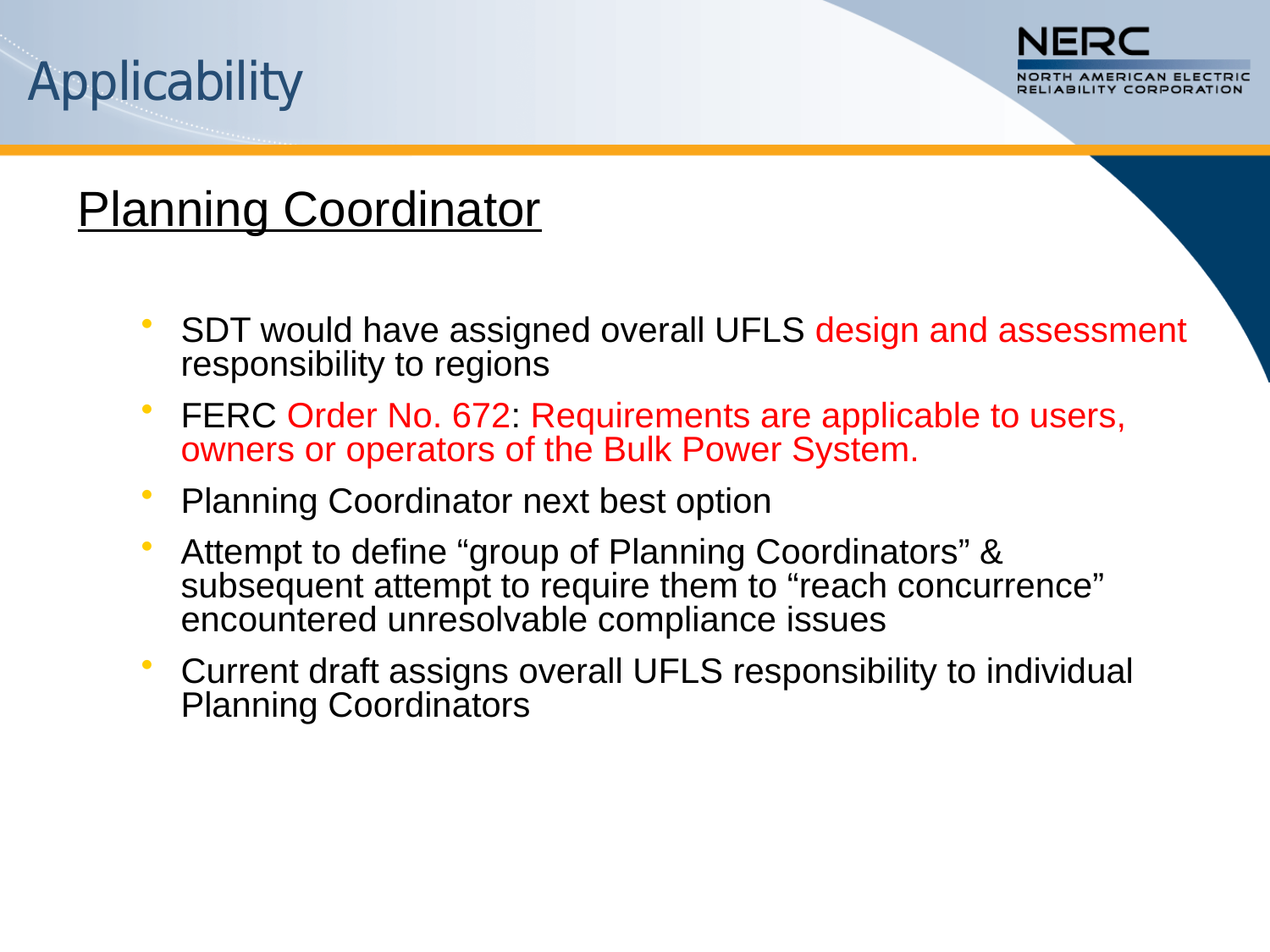

# Applicability
Planning Coordinator

SDT would have assigned overall UFLS design and assessment responsibility to regions
FERC Order No. 672: Requirements are applicable to users, owners or operators of the Bulk Power System.
Planning Coordinator next best option
Attempt to define “group of Planning Coordinators” & subsequent attempt to require them to “reach concurrence” encountered unresolvable compliance issues
Current draft assigns overall UFLS responsibility to individual Planning Coordinators